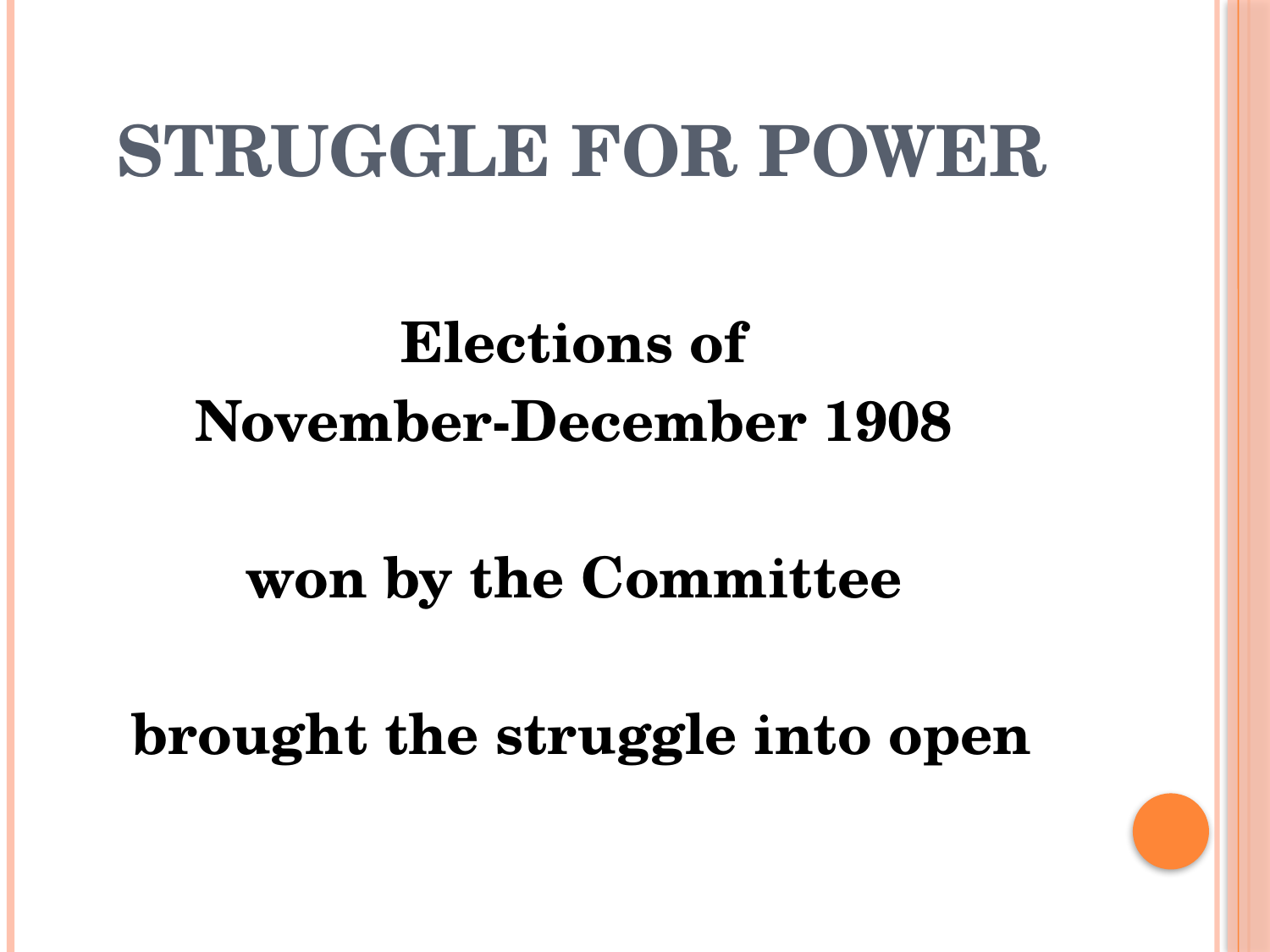

# STRUGGLE FOR POWER

Elections of
November-December 1908

won by the Committee

brought the struggle into open